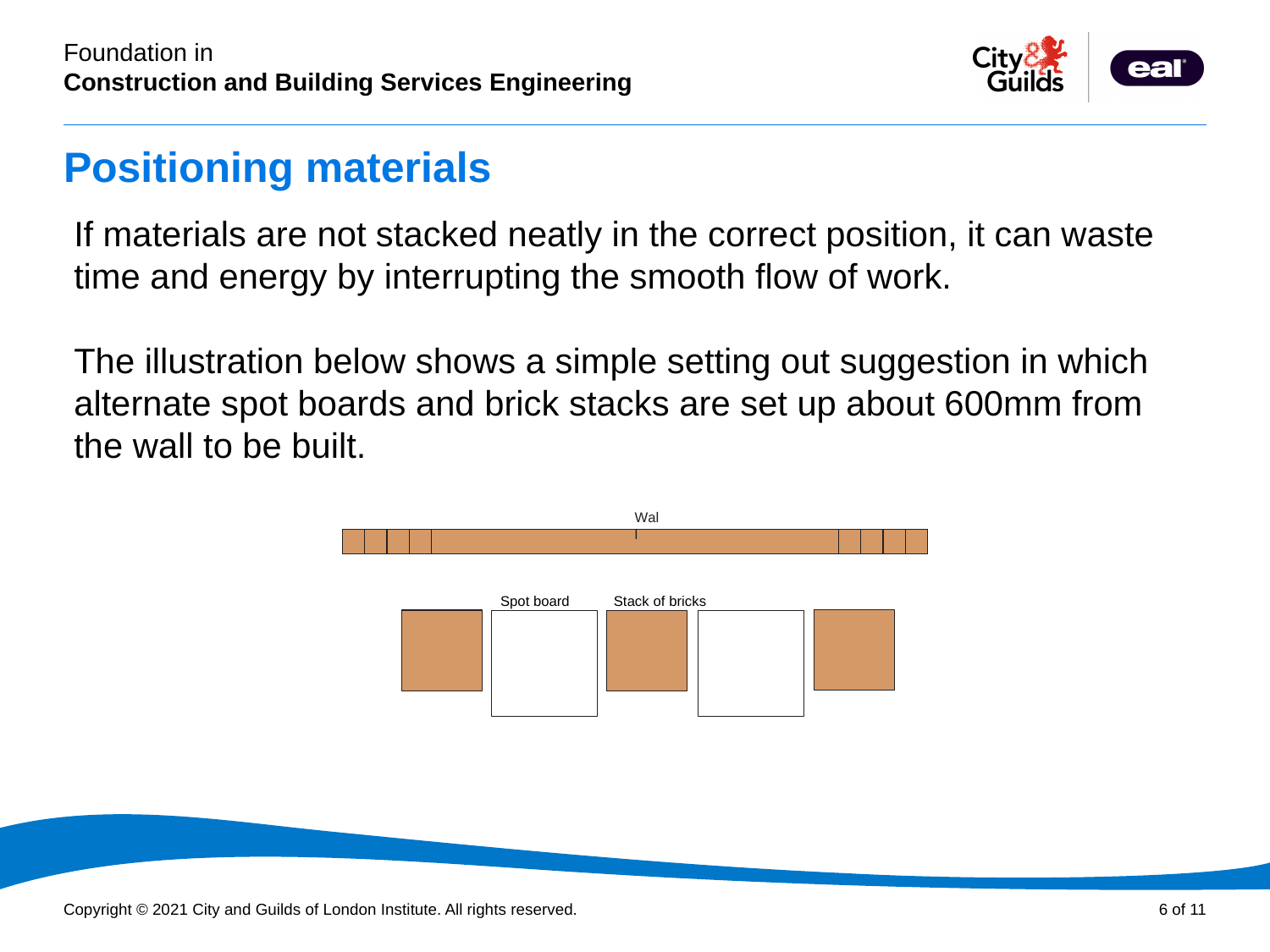

# Positioning materials
If materials are not stacked neatly in the correct position, it can waste time and energy by interrupting the smooth flow of work.
The illustration below shows a simple setting out suggestion in which alternate spot boards and brick stacks are set up about 600mm from the wall to be built.
Wall
|  |  |  |  |  |  |  |  |  |
| --- | --- | --- | --- | --- | --- | --- | --- | --- |
		                                              Spot board           Stack of bricks